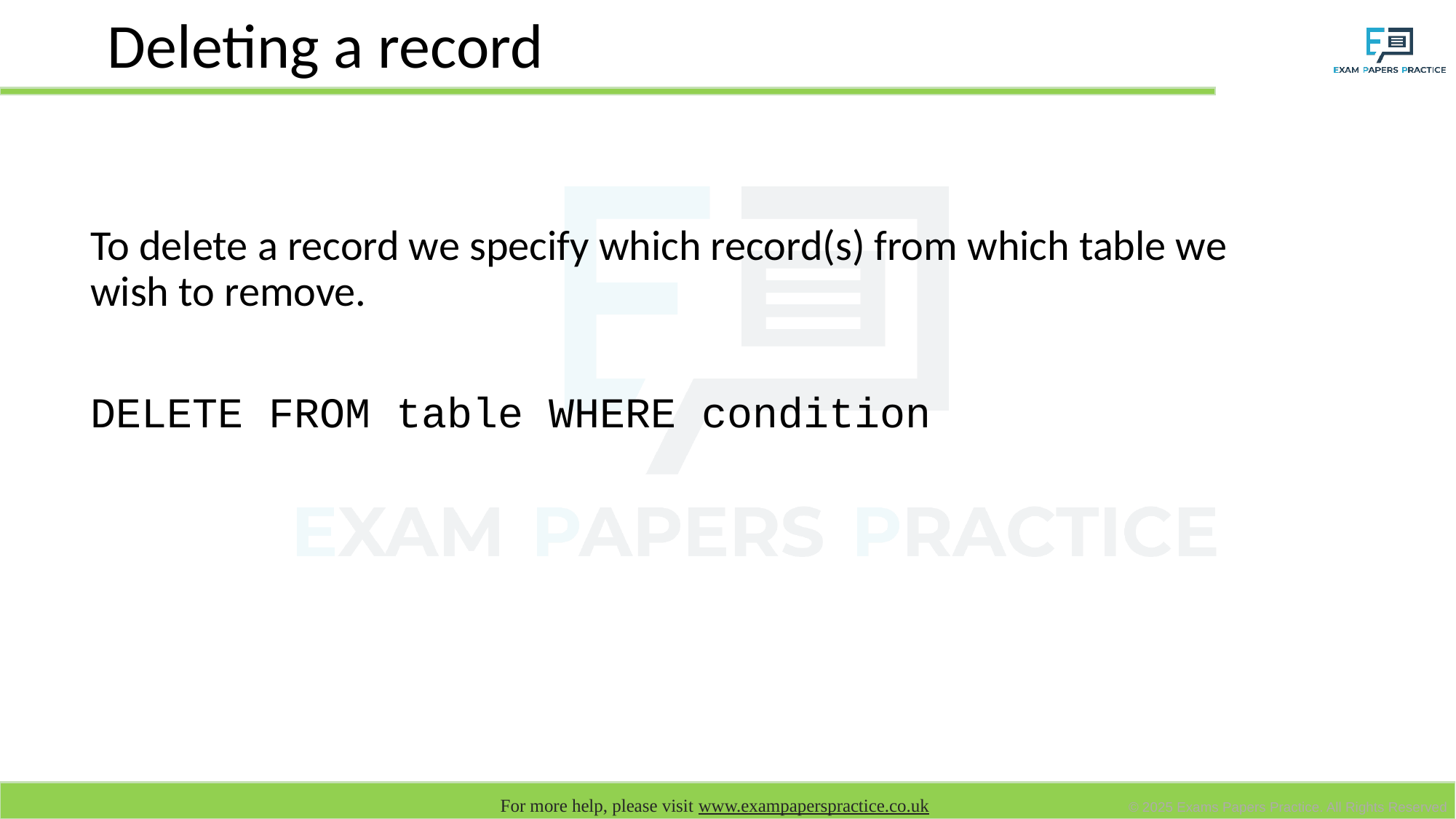

# Deleting a record
To delete a record we specify which record(s) from which table we wish to remove.

DELETE FROM table WHERE condition